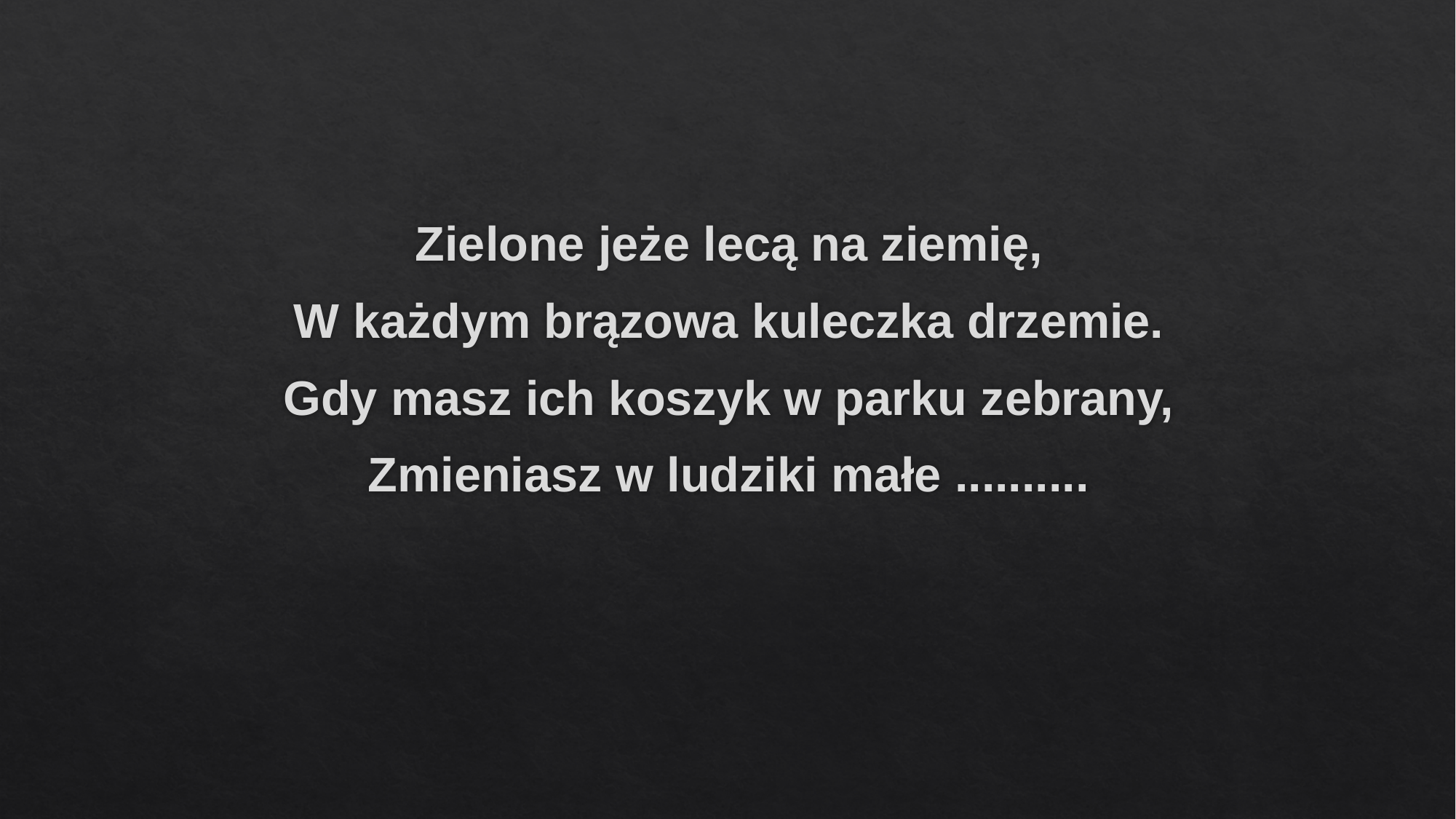

#
Zielone jeże lecą na ziemię,
W każdym brązowa kuleczka drzemie.
Gdy masz ich koszyk w parku zebrany,
Zmieniasz w ludziki małe ..........